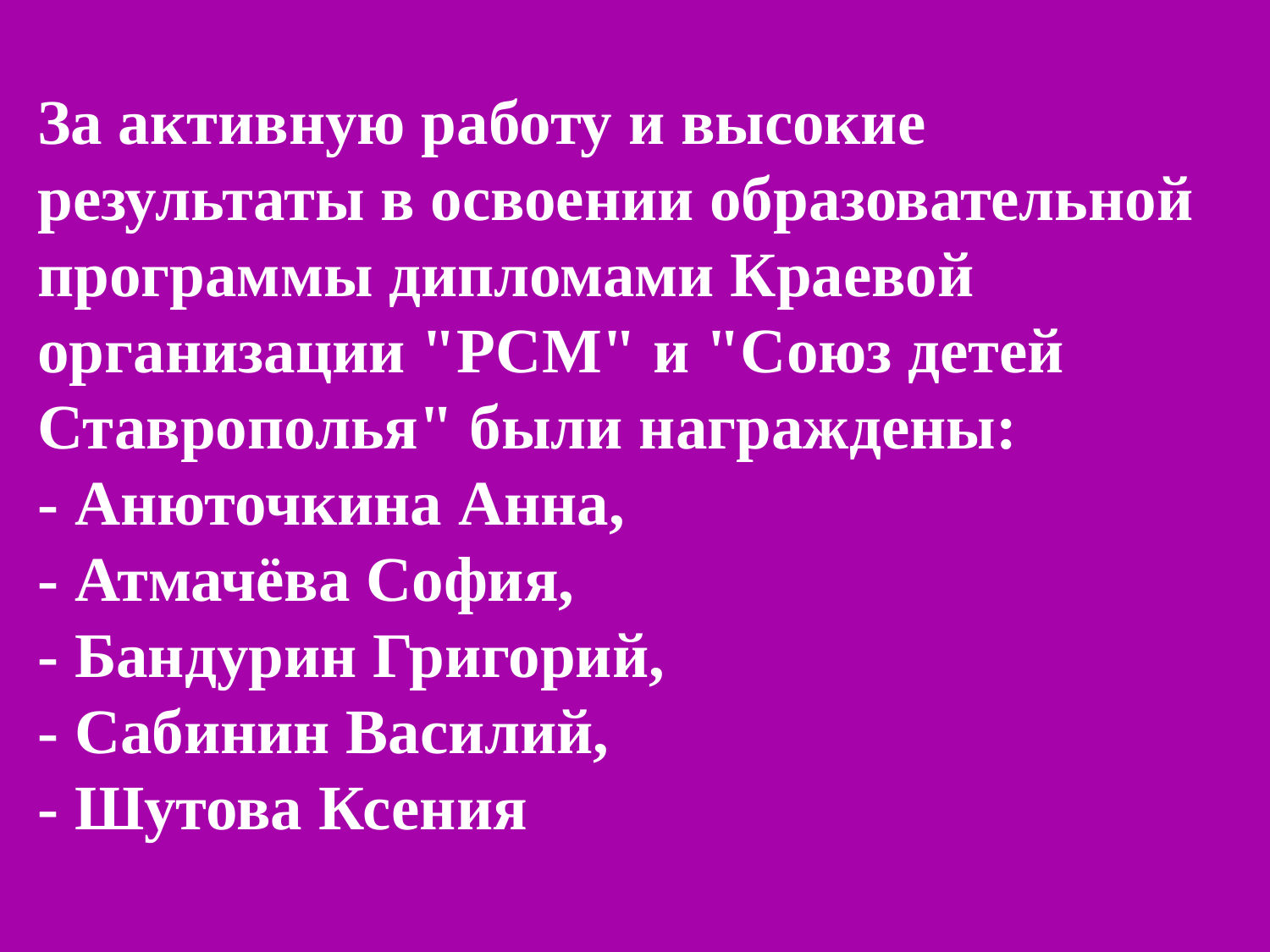

# За активную работу и высокие результаты в освоении образовательной программы дипломами Краевой организации "РСМ" и "Союз детей Ставрополья" были награждены: - Анюточкина Анна, - Атмачёва София, - Бандурин Григорий, - Сабинин Василий, - Шутова Ксения